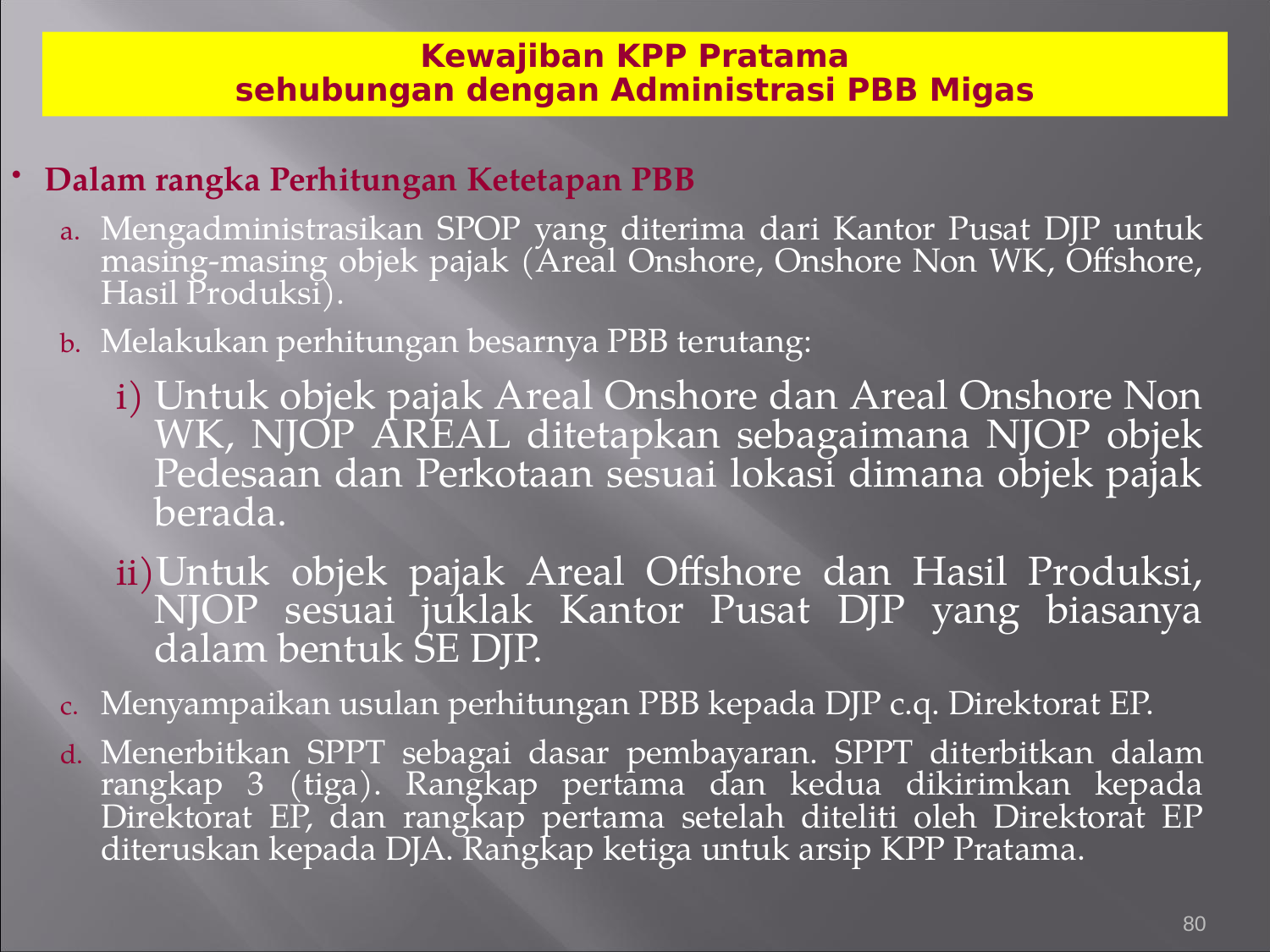

Kewajiban KPP Pratama
sehubungan dengan Administrasi PBB Migas
Dalam rangka Perhitungan Ketetapan PBB
Mengadministrasikan SPOP yang diterima dari Kantor Pusat DJP untuk masing-masing objek pajak (Areal Onshore, Onshore Non WK, Offshore, Hasil Produksi).
Melakukan perhitungan besarnya PBB terutang:
Untuk objek pajak Areal Onshore dan Areal Onshore Non WK, NJOP AREAL ditetapkan sebagaimana NJOP objek Pedesaan dan Perkotaan sesuai lokasi dimana objek pajak berada.
Untuk objek pajak Areal Offshore dan Hasil Produksi, NJOP sesuai juklak Kantor Pusat DJP yang biasanya dalam bentuk SE DJP.
Menyampaikan usulan perhitungan PBB kepada DJP c.q. Direktorat EP.
Menerbitkan SPPT sebagai dasar pembayaran. SPPT diterbitkan dalam rangkap 3 (tiga). Rangkap pertama dan kedua dikirimkan kepada Direktorat EP, dan rangkap pertama setelah diteliti oleh Direktorat EP diteruskan kepada DJA. Rangkap ketiga untuk arsip KPP Pratama.
80